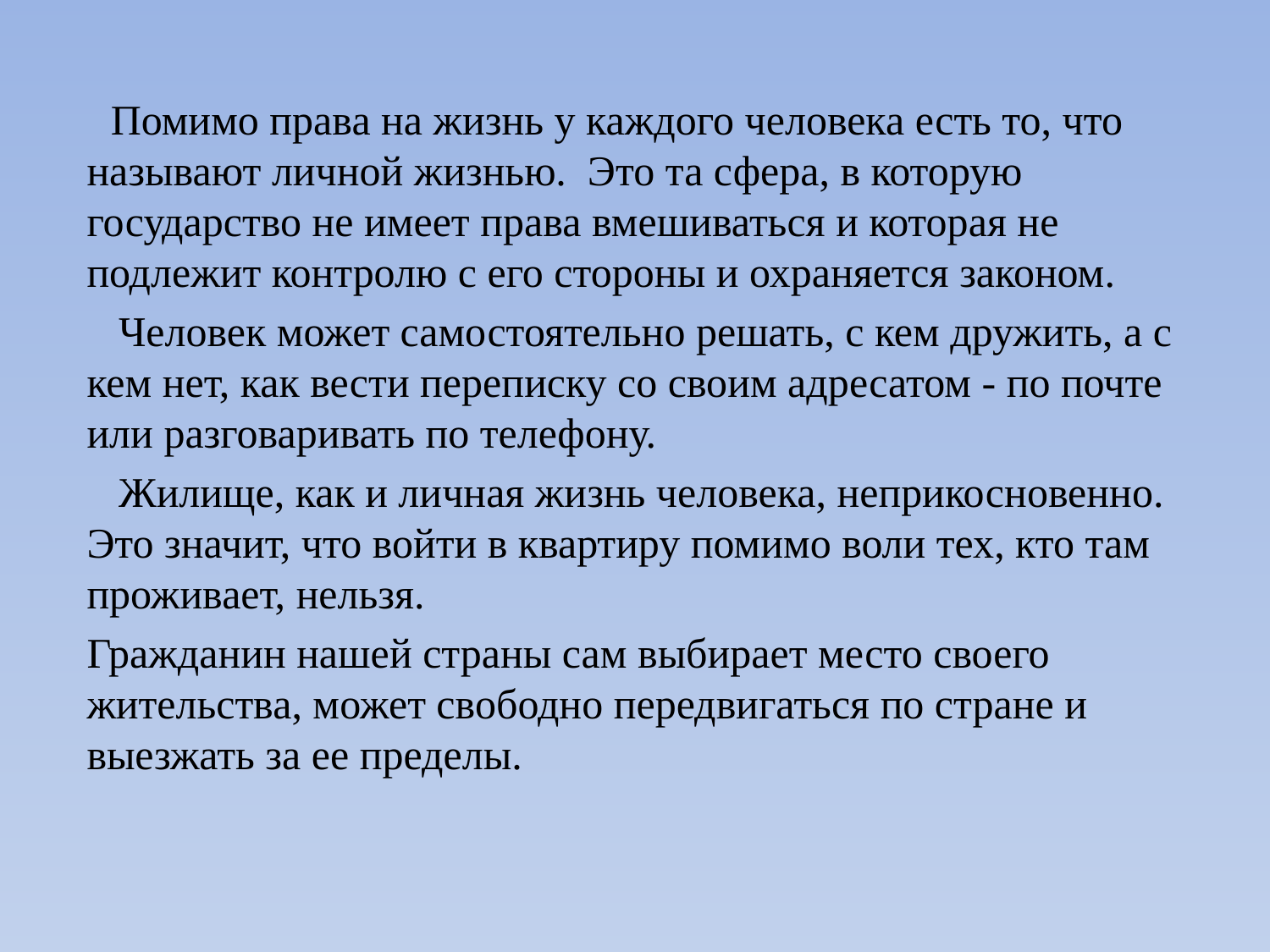

Помимо права на жизнь у каждого человека есть то, что называют личной жизнью.  Это та сфера, в которую государство не имеет права вмешиваться и которая не подлежит контролю с его стороны и охраняется законом.
   Человек может самостоятельно решать, с кем дружить, а с кем нет, как вести переписку со своим адресатом - по почте или разговаривать по телефону.
   Жилище, как и личная жизнь человека, неприкосновенно. Это значит, что войти в квартиру помимо воли тех, кто там проживает, нельзя.
Гражданин нашей страны сам выбирает место своего жительства, может свободно передвигаться по стране и выезжать за ее пределы.